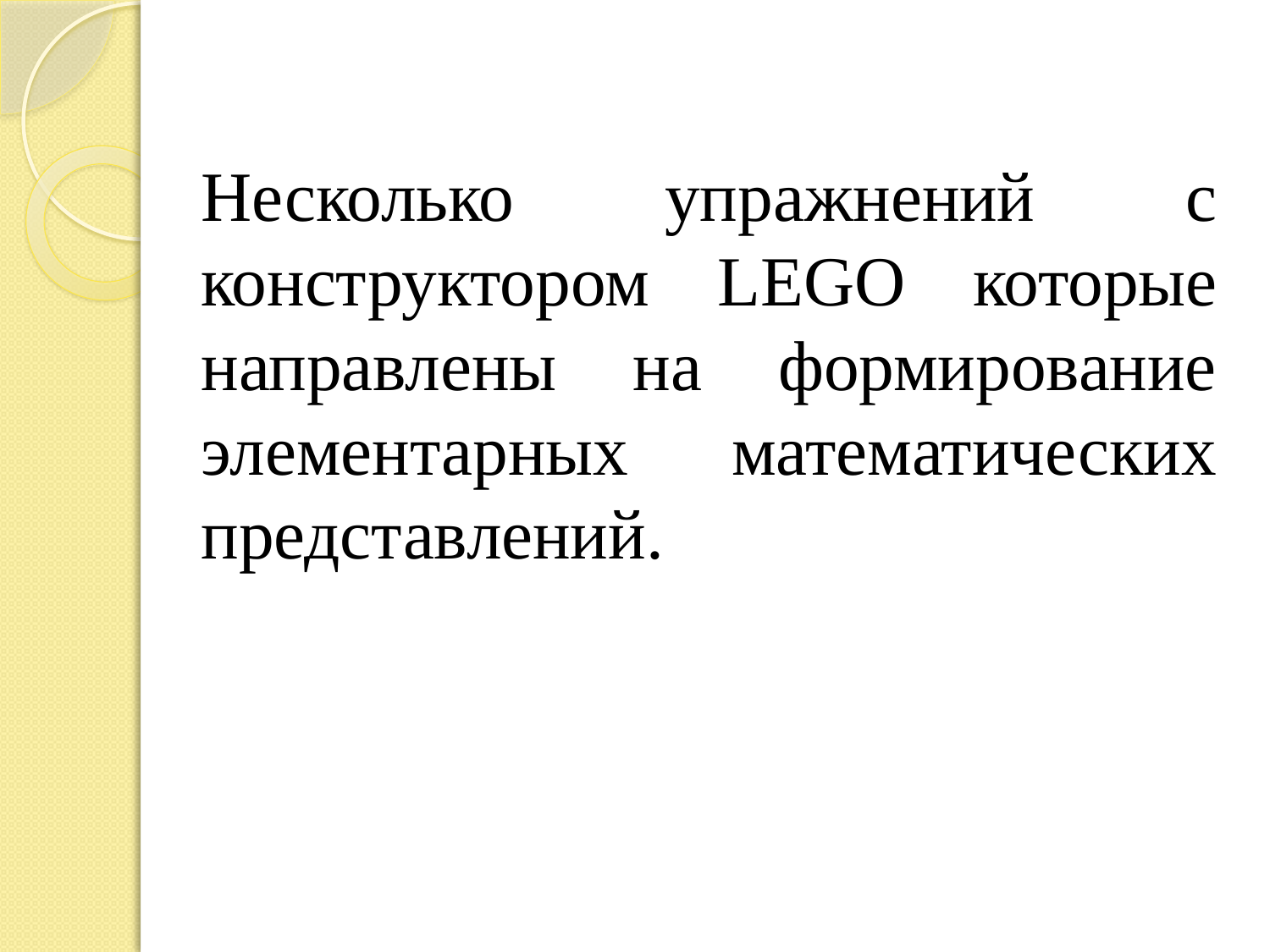

# Несколько упражнений с конструктором LEGO которые направлены на формирование элементарных математических представлений.